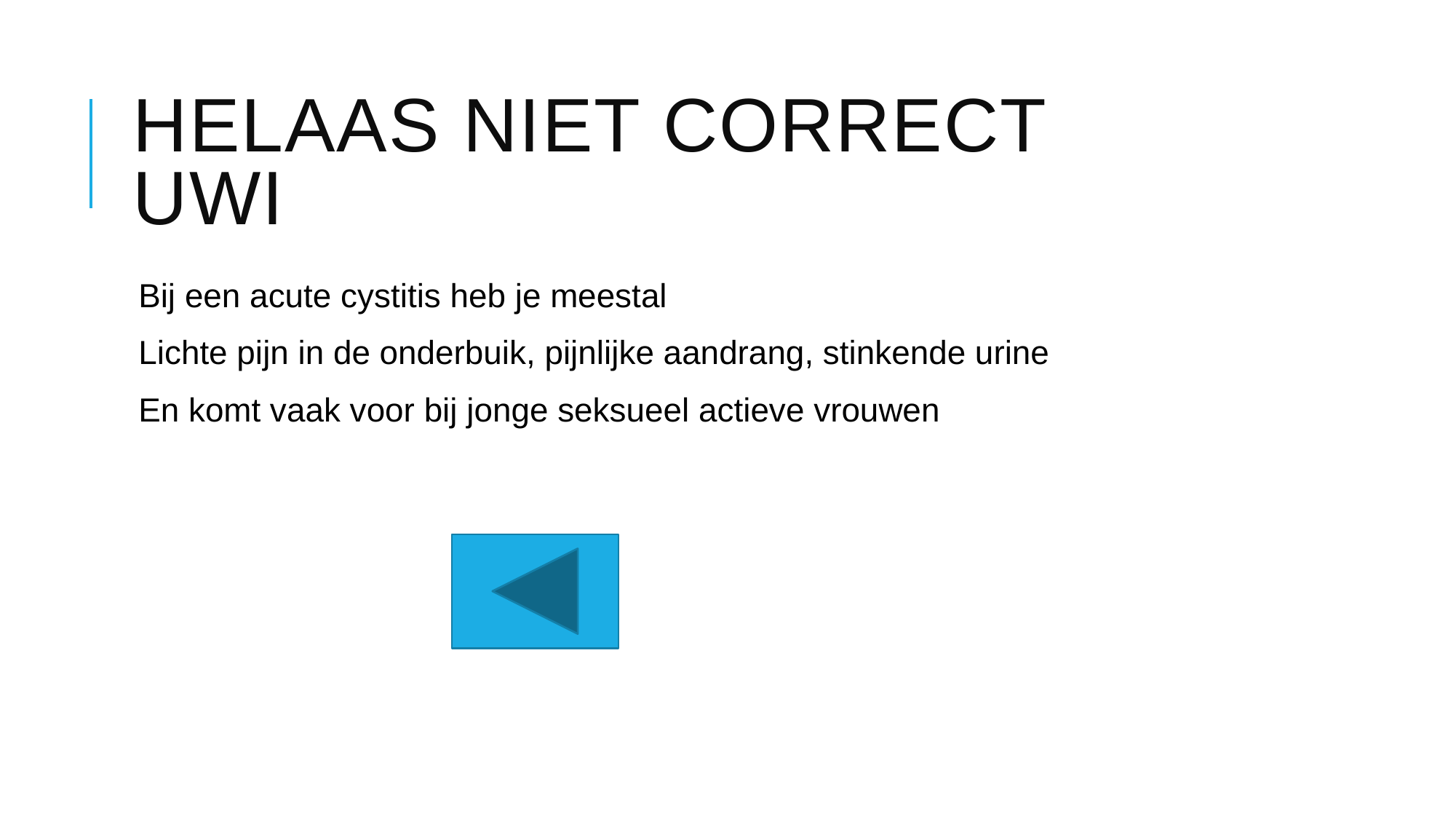

# Helaas niet correct UWI
Bij een acute cystitis heb je meestal
Lichte pijn in de onderbuik, pijnlijke aandrang, stinkende urine
En komt vaak voor bij jonge seksueel actieve vrouwen